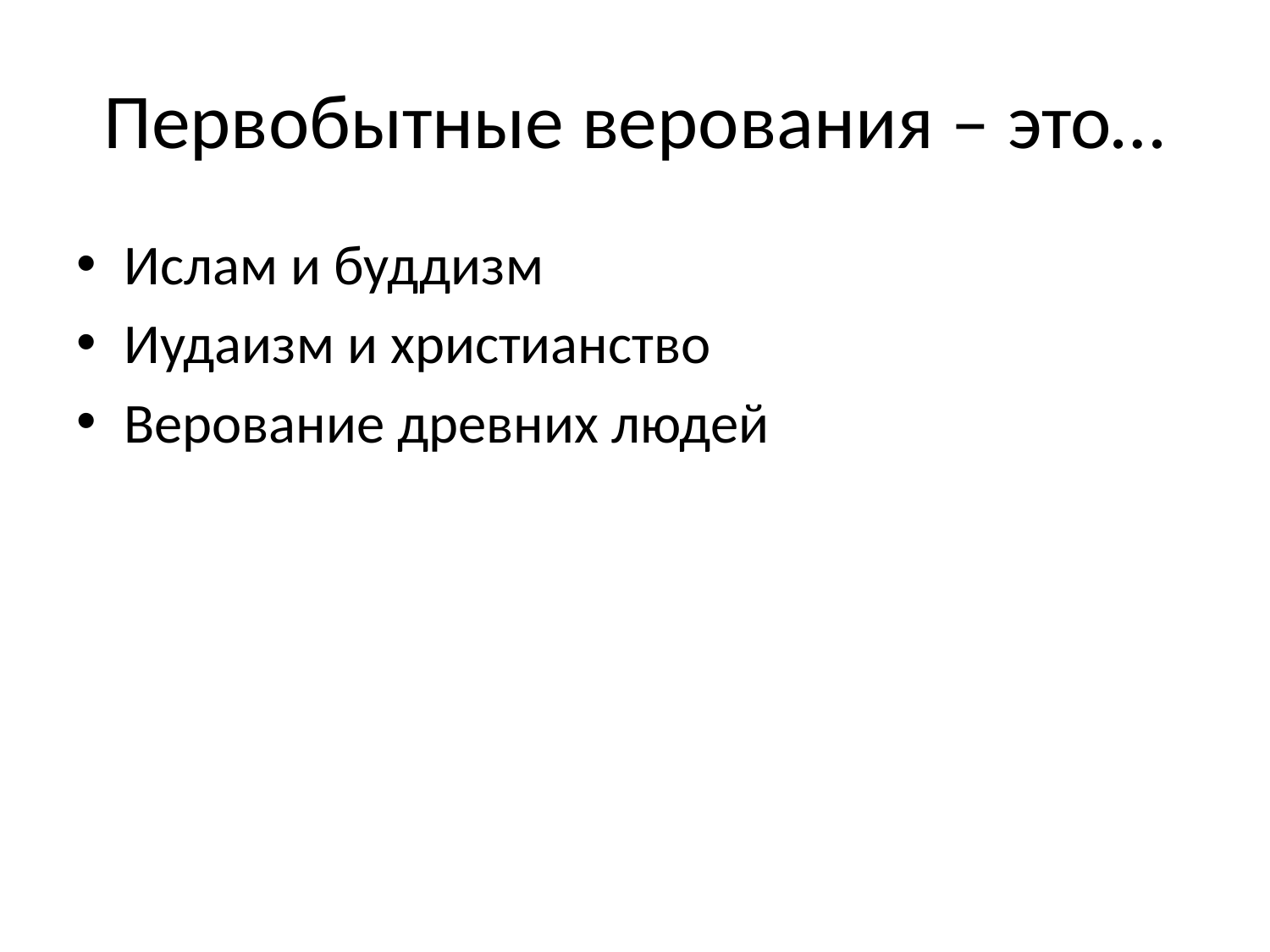

# Первобытные верования – это…
Ислам и буддизм
Иудаизм и христианство
Верование древних людей